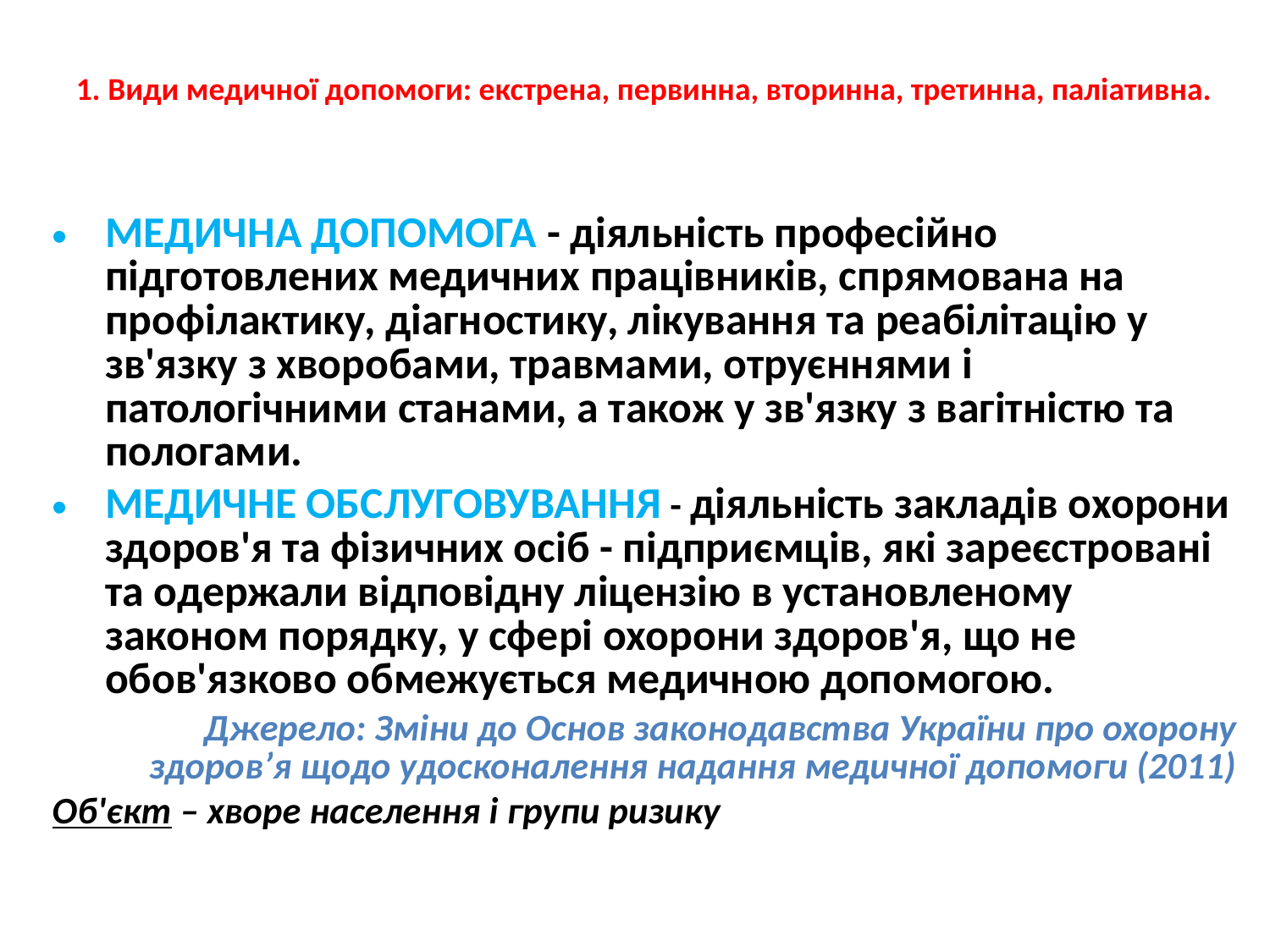

1. Види медичної допомоги: екстрена, первинна, вторинна, третинна, паліативна.
МЕДИЧНА ДОПОМОГА - діяльність професійно підготовлених медичних працівників, спрямована на профілактику, діагностику, лікування та реабілітацію у зв'язку з хворобами, травмами, отруєннями і патологічними станами, а також у зв'язку з вагітністю та пологами.
МЕДИЧНЕ ОБСЛУГОВУВАННЯ - діяльність закладів охорони здоров'я та фізичних осіб - підприємців, які зареєстровані та одержали відповідну ліцензію в установленому законом порядку, у сфері охорони здоров'я, що не обов'язково обмежується медичною допомогою.
Джерело: Зміни до Основ законодавства України про охорону здоров’я щодо удосконалення надання медичної допомоги (2011)
Об'єкт – хворе населення і групи ризику